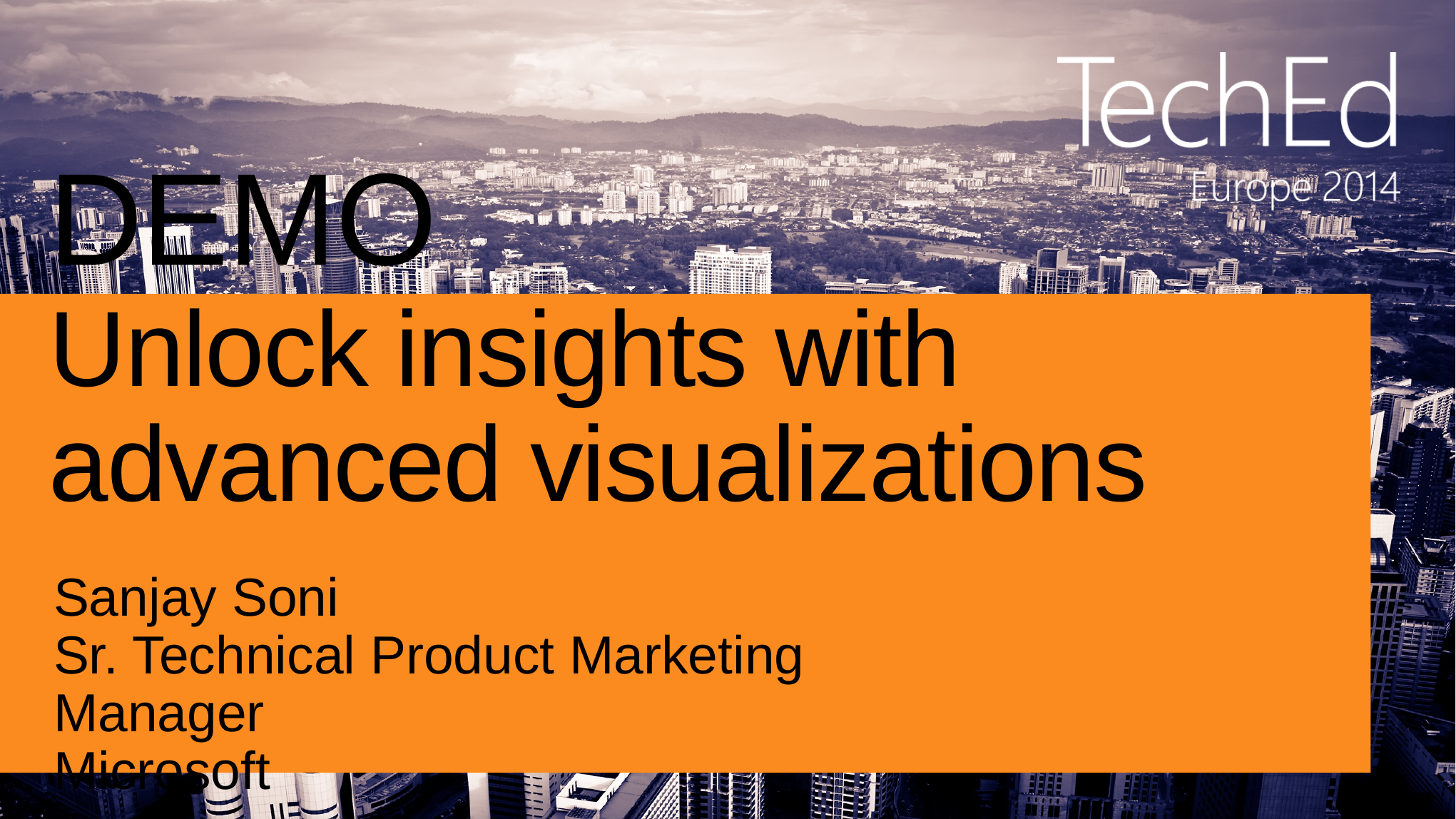

# DEMO Unlock insights with advanced visualizations

Sanjay Soni
Sr. Technical Product Marketing Manager
Microsoft